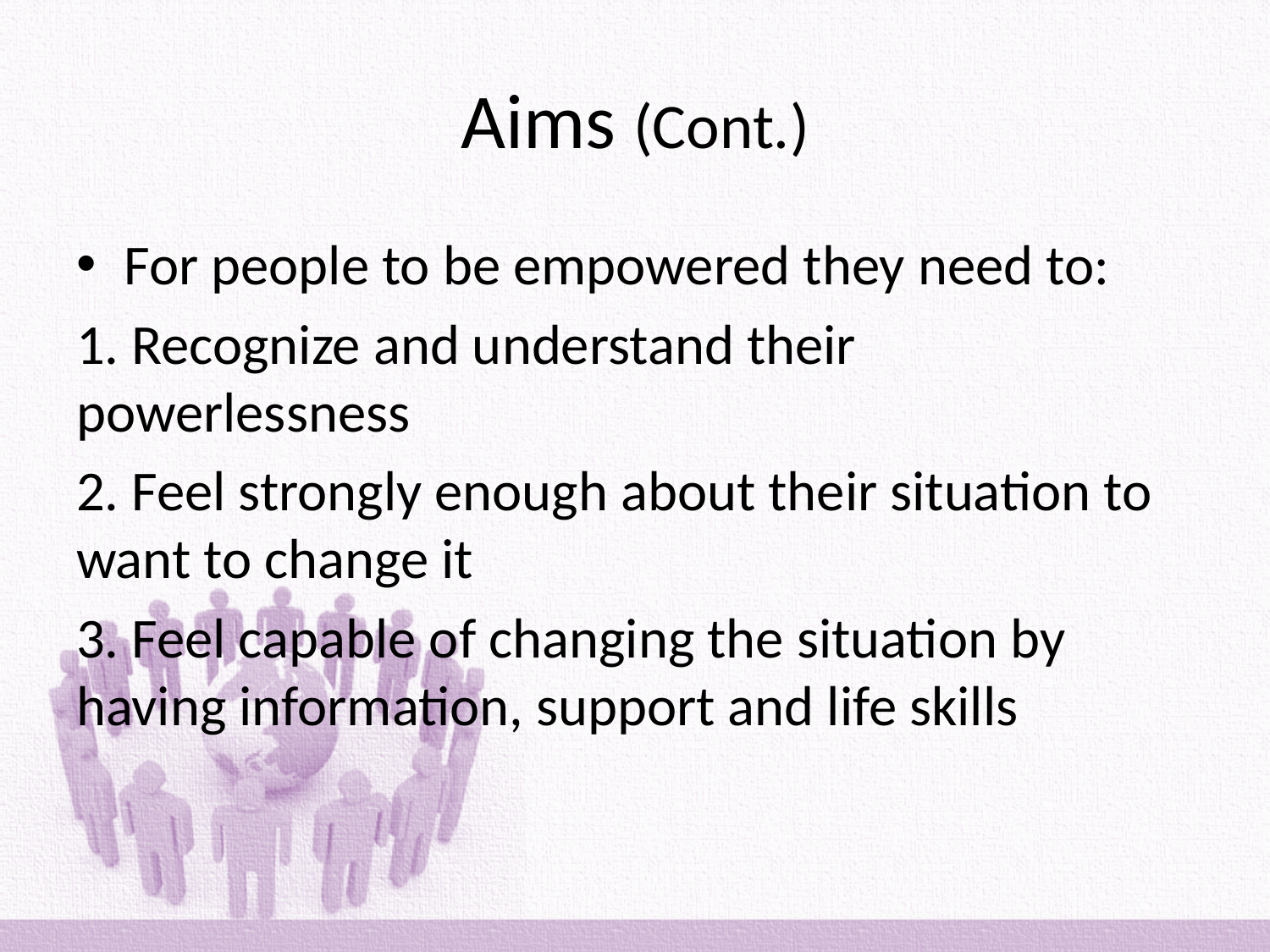

# Aims (Cont.)
For people to be empowered they need to:
1. Recognize and understand their powerlessness
2. Feel strongly enough about their situation to want to change it
3. Feel capable of changing the situation by having information, support and life skills